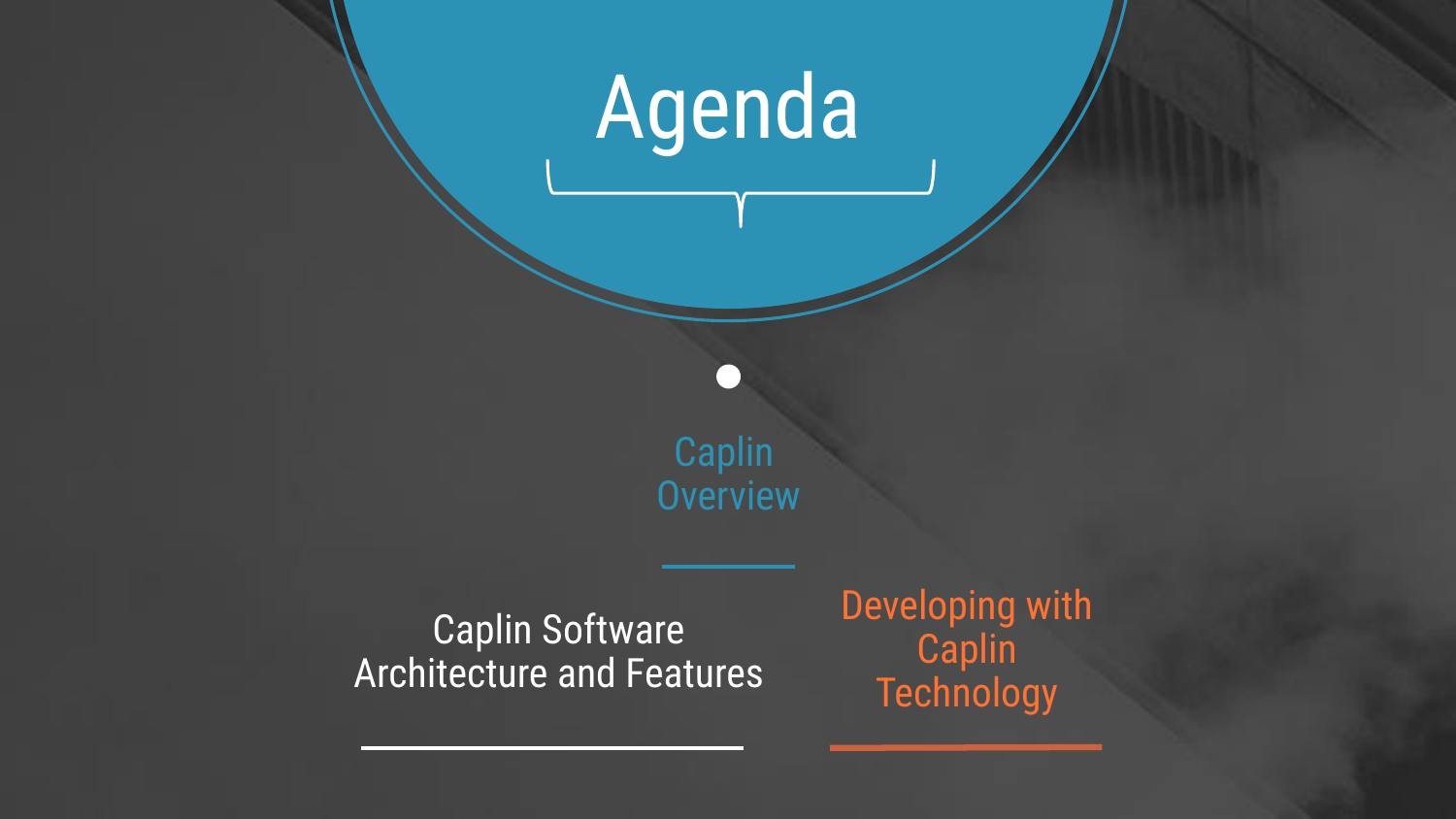

Agenda

Caplin
Overview
Developing with Caplin Technology
Caplin Software Architecture and Features